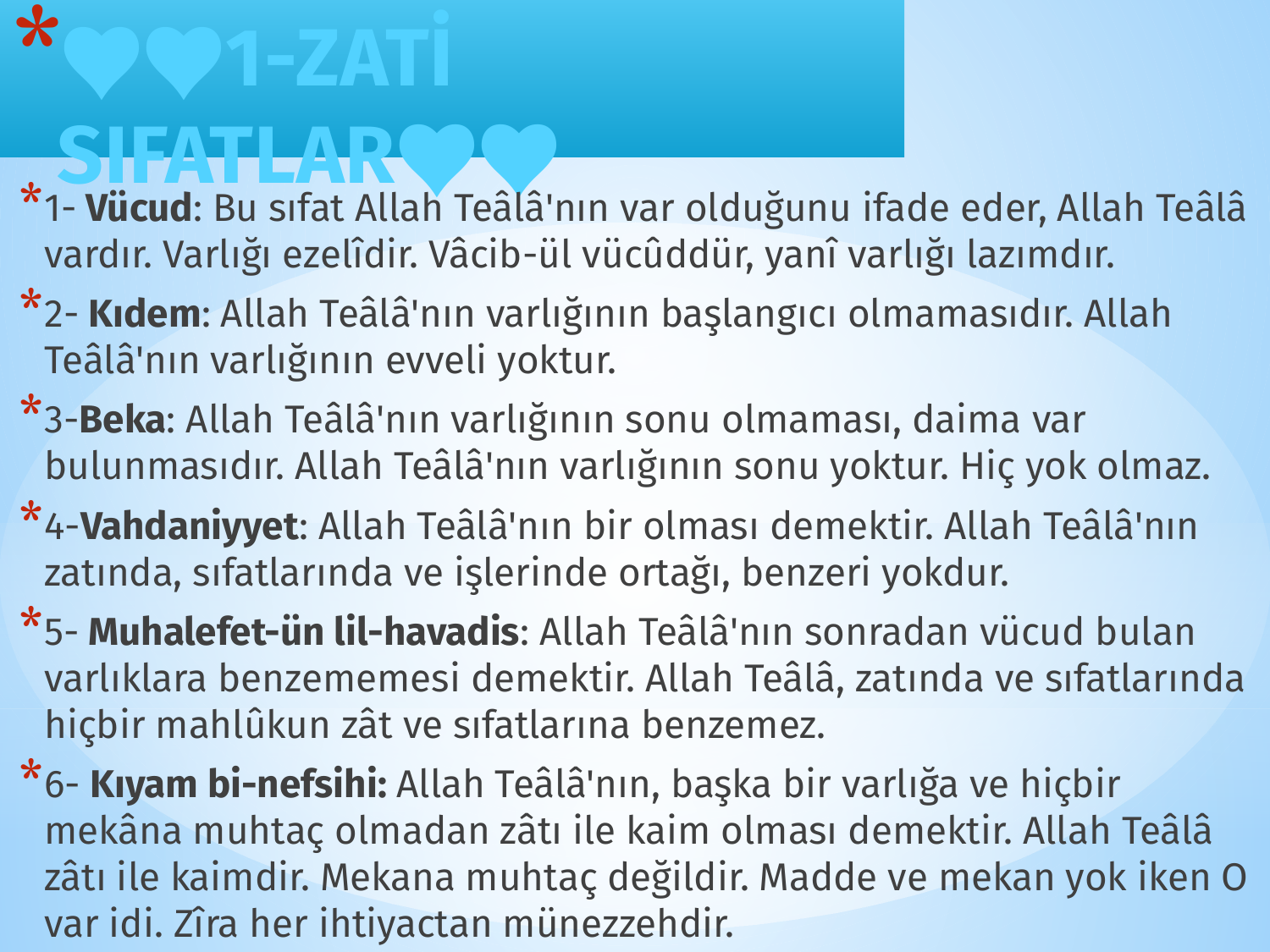

# ♥♥1-ZATİ SIFATLAR♥♥
1- Vücud: Bu sıfat Allah Teâlâ'nın var olduğunu ifade eder, Allah Teâlâ vardır. Varlığı ezelîdir. Vâcib-ül vücûddür, yanî varlığı lazımdır.
2- Kıdem: Allah Teâlâ'nın varlığının başlangıcı olmamasıdır. Allah Teâlâ'nın varlığının evveli yoktur.
3-Beka: Allah Teâlâ'nın varlığının sonu olmaması, daima var bulunmasıdır. Allah Teâlâ'nın varlığının sonu yoktur. Hiç yok olmaz.
4-Vahdaniyyet: Allah Teâlâ'nın bir olması demektir. Allah Teâlâ'nın zatında, sıfatlarında ve işlerinde ortağı, benzeri yokdur.
5- Muhalefet-ün lil-havadis: Allah Teâlâ'nın sonradan vücud bulan varlıklara benzememesi demektir. Allah Teâlâ, zatında ve sıfatlarında hiçbir mahlûkun zât ve sıfatlarına benzemez.
6- Kıyam bi-nefsihi: Allah Teâlâ'nın, başka bir varlığa ve hiçbir mekâna muhtaç olmadan zâtı ile kaim olması demektir. Allah Teâlâ zâtı ile kaimdir. Mekana muhtaç değildir. Madde ve mekan yok iken O var idi. Zîra her ihtiyactan münezzehdir.